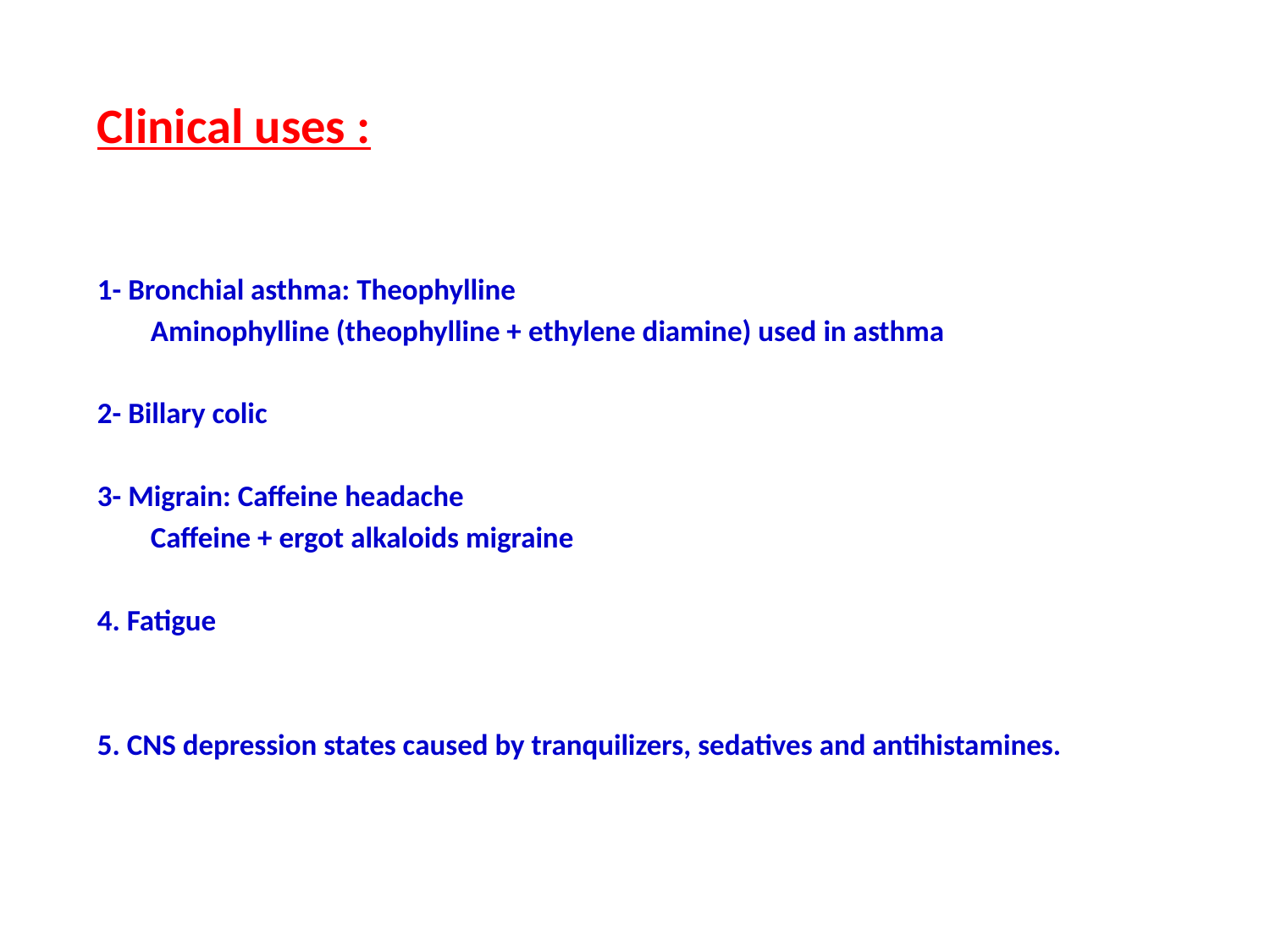

Clinical uses :

1- Bronchial asthma: Theophylline
	Aminophylline (theophylline + ethylene diamine) used in asthma

2- Billary colic

3- Migrain: Caffeine headache
	Caffeine + ergot alkaloids migraine

4. Fatigue

5. CNS depression states caused by tranquilizers, sedatives and antihistamines.